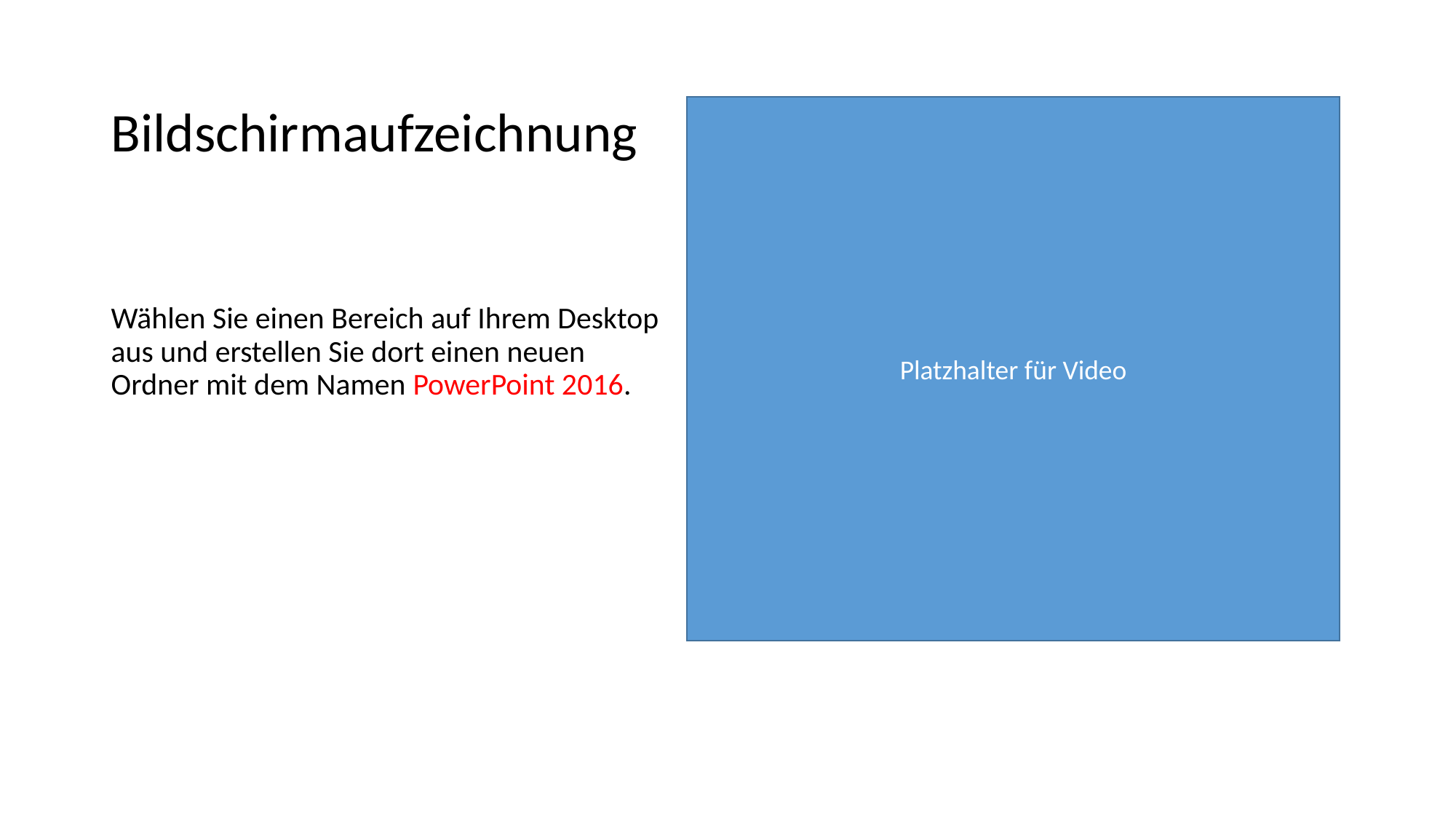

# Bildschirmaufzeichnung
Platzhalter für Video

Wählen Sie einen Bereich auf Ihrem Desktop aus und erstellen Sie dort einen neuen Ordner mit dem Namen PowerPoint 2016.